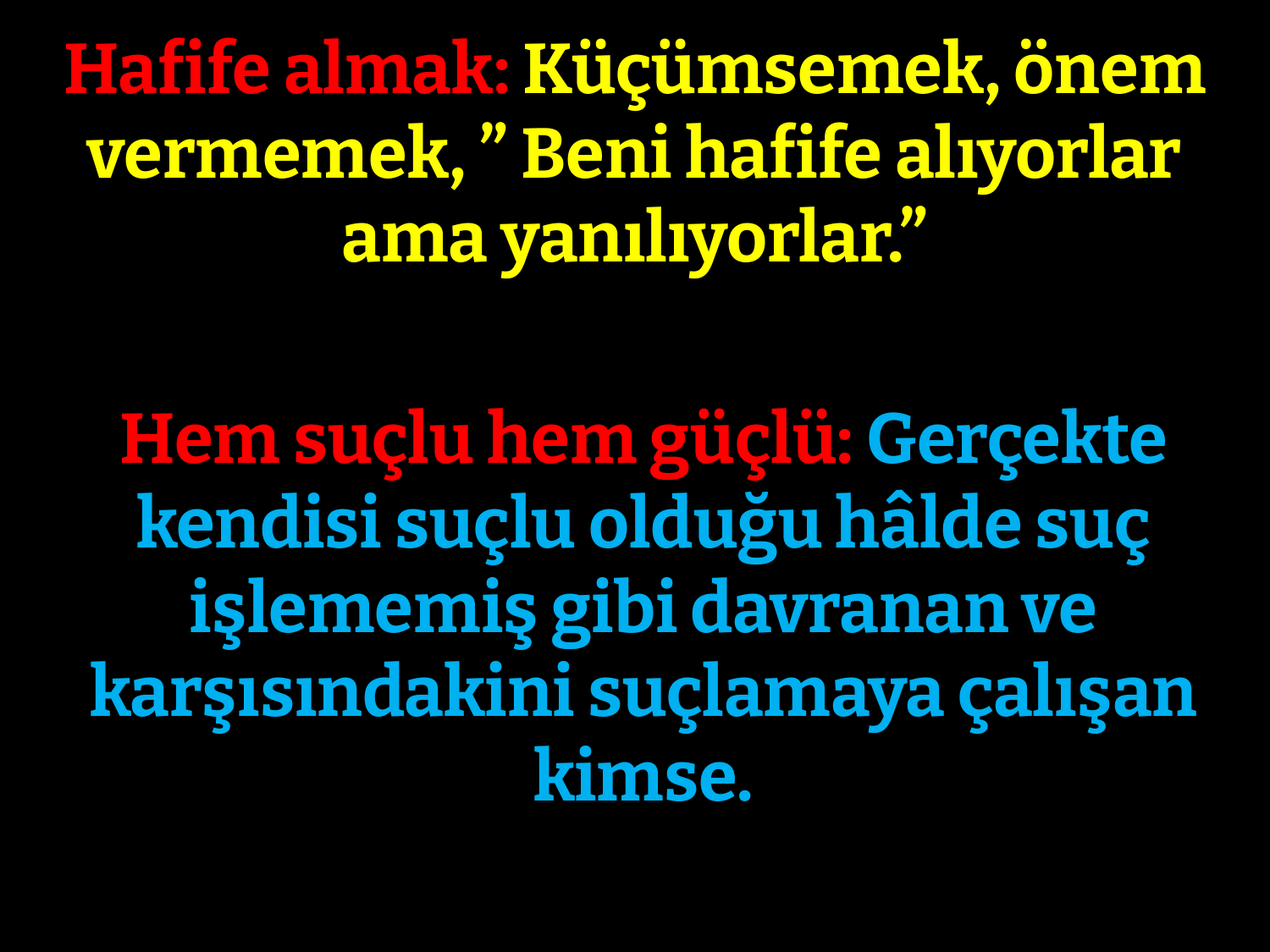

Hafife almak: Küçümsemek, önem vermemek, ” Beni hafife alıyorlar ama yanılıyorlar.”
#
Hem suçlu hem güçlü: Gerçekte kendisi suçlu olduğu hâlde suç işlememiş gibi davranan ve karşısındakini suçlamaya çalışan kimse.